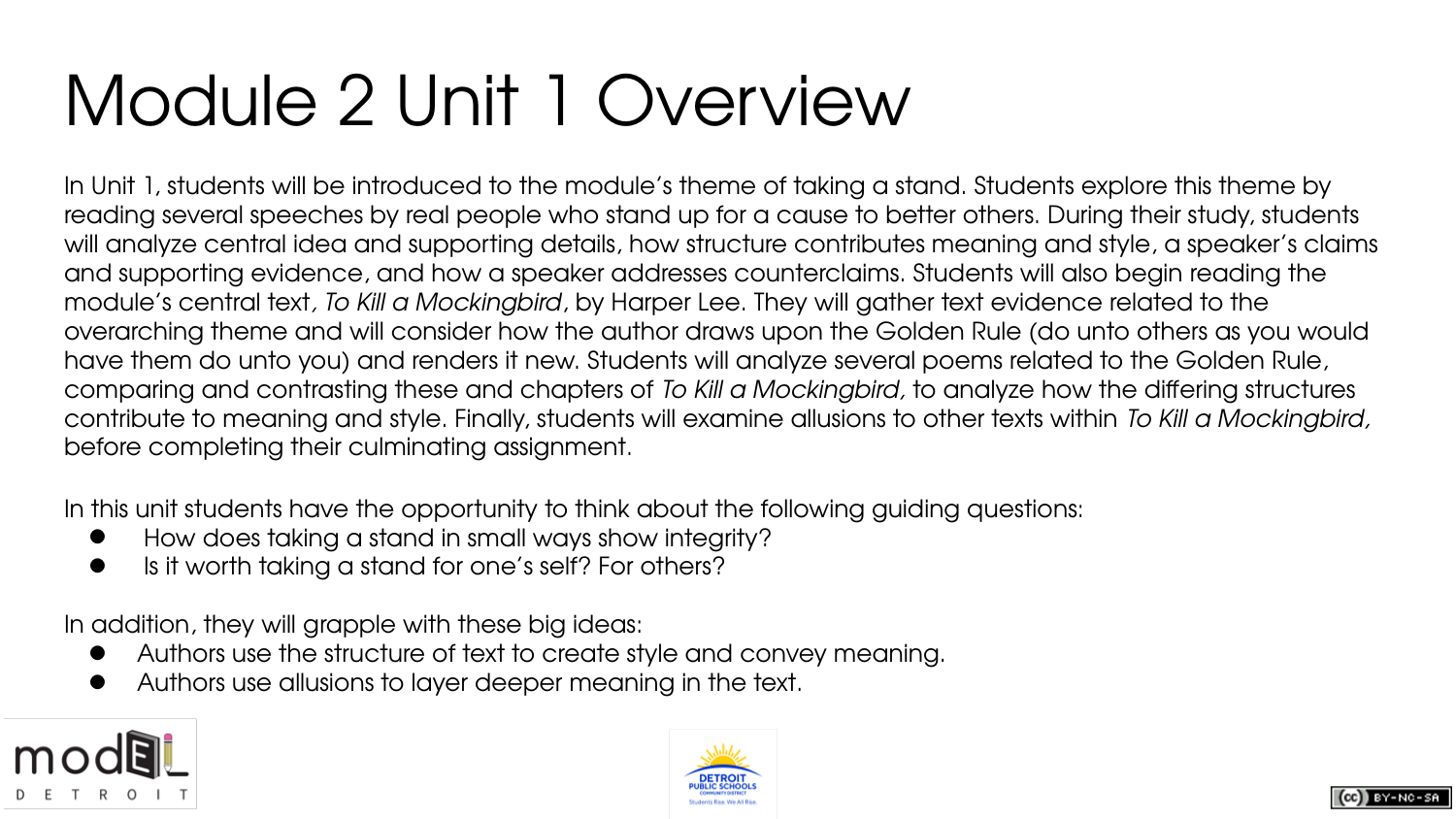

# Module 2 Unit 1 Overview
In Unit 1, students will be introduced to the module’s theme of taking a stand. Students explore this theme by reading several speeches by real people who stand up for a cause to better others. During their study, students will analyze central idea and supporting details, how structure contributes meaning and style, a speaker’s claims and supporting evidence, and how a speaker addresses counterclaims. Students will also begin reading the module’s central text, To Kill a Mockingbird, by Harper Lee. They will gather text evidence related to the overarching theme and will consider how the author draws upon the Golden Rule (do unto others as you would have them do unto you) and renders it new. Students will analyze several poems related to the Golden Rule, comparing and contrasting these and chapters of To Kill a Mockingbird, to analyze how the differing structures contribute to meaning and style. Finally, students will examine allusions to other texts within To Kill a Mockingbird, before completing their culminating assignment.
In this unit students have the opportunity to think about the following guiding questions:
 How does taking a stand in small ways show integrity?
 Is it worth taking a stand for one’s self? For others?
In addition, they will grapple with these big ideas:
Authors use the structure of text to create style and convey meaning.
Authors use allusions to layer deeper meaning in the text.